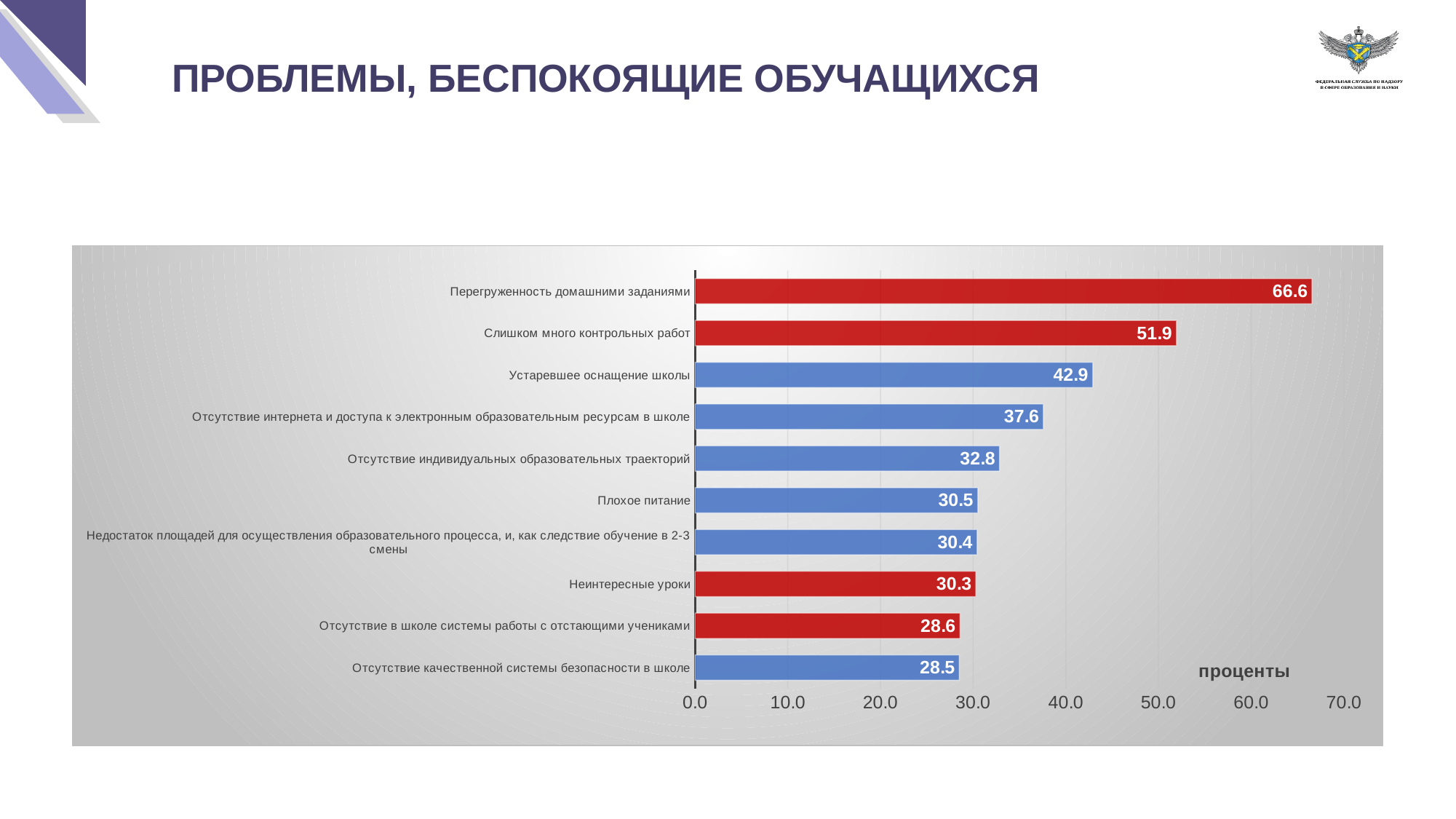

ПРОБЛЕМЫ, БЕСПОКОЯЩИЕ ОБУЧАЩИХСЯ

### Chart

| Category |  |
|---|---|
| Отсутствие качественной системы безопасности в школе | 28.501118568232663 |
| Отсутствие в школе системы работы с отстающими учениками | 28.59060402684564 |
| Неинтересные уроки | 30.290827740492173 |
| Недостаток площадей для осуществления образовательного процесса, и, как следствие обучение в 2-3 смены | 30.42505592841163 |
| Плохое питание | 30.514541387024607 |
| Отсутствие индивидуальных образовательных траекторий | 32.84116331096197 |
| Отсутствие интернета и доступа к электронным образовательным ресурсам в школе | 37.58389261744966 |
| Устаревшее оснащение школы | 42.908277404921705 |
| Слишком много контрольных работ | 51.946308724832214 |
| Перегруженность домашними заданиями | 66.57718120805369 |